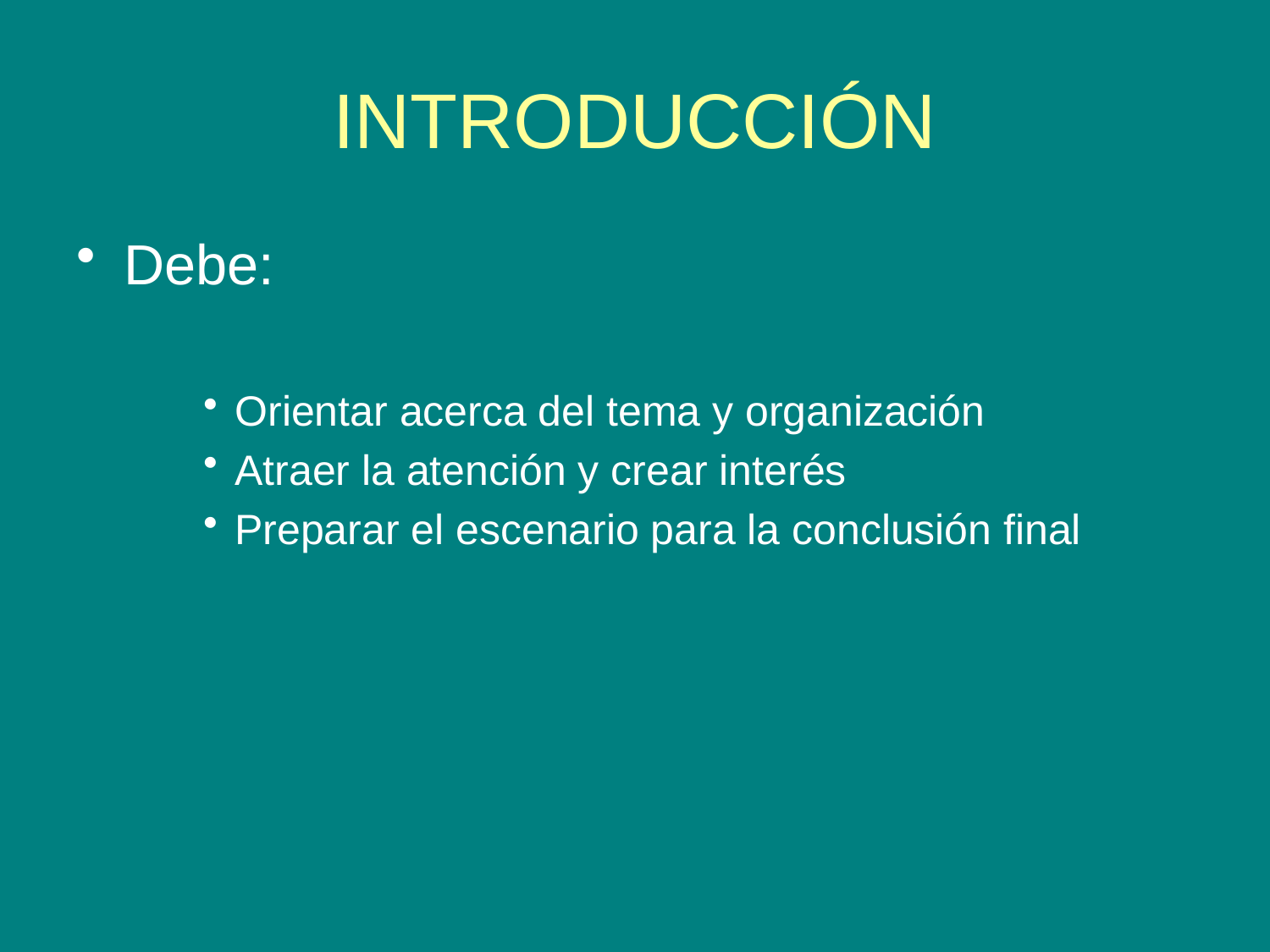

# INTRODUCCIÓN
Debe:

Orientar acerca del tema y organización
Atraer la atención y crear interés
Preparar el escenario para la conclusión final